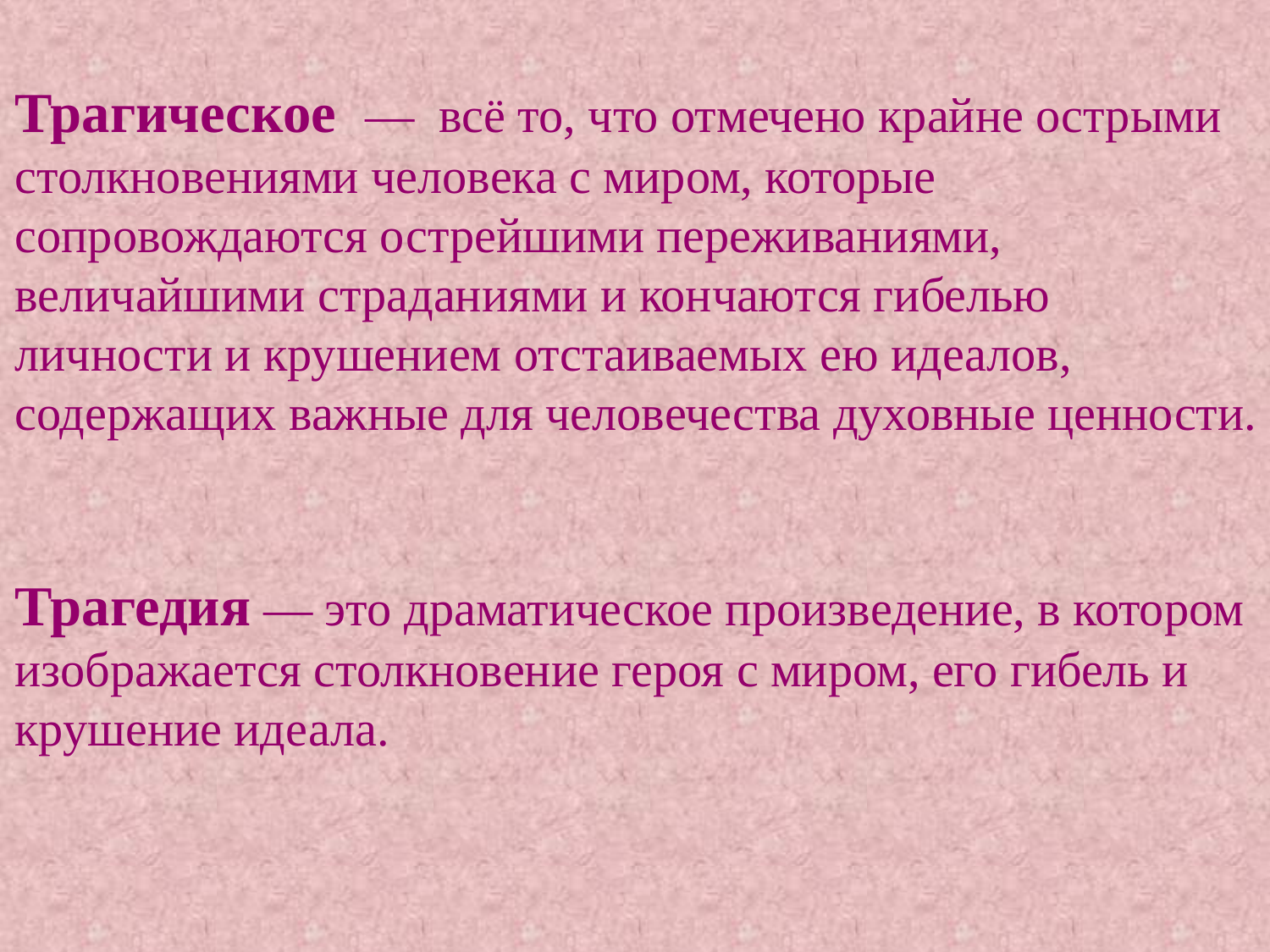

Трагическое  —  всё то, что отмечено крайне острыми столкновениями человека с миром, которые сопровождаются острейшими переживаниями, величайшими страданиями и кончаются гибелью личности и крушением отстаиваемых ею идеалов, содержащих важные для человечества духовные ценности.
Трагедия — это драматическое произведение, в котором изображается столкновение героя с миром, его гибель и крушение идеала.